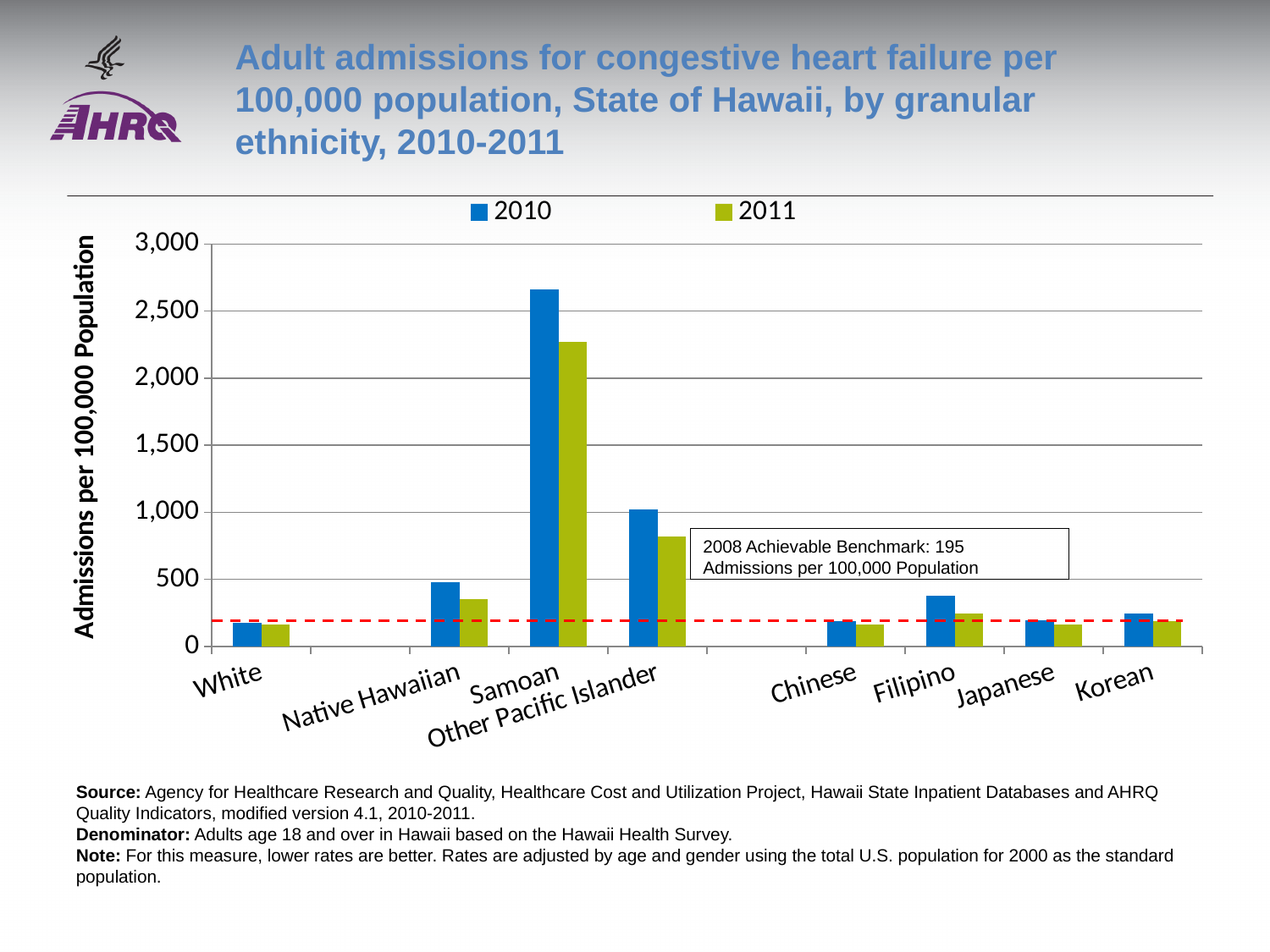

# Adult admissions for congestive heart failure per 100,000 population, State of Hawaii, by granular ethnicity, 2010-2011

### Chart

| Category | 2010 | 2011 |
|---|---|---|
| White | 177.51883028 | 162.31295934 |
|  | None | None |
| Native Hawaiian | 478.67376017 | 353.34524382 |
| Samoan | 2664.2323106 | 2270.9865126 |
| Other Pacific Islander | 1021.3607054 | 818.46482583 |
|  | None | None |
| Chinese | 190.20125297 | 165.05247624 |
| Filipino | 380.11358655 | 244.90656243 |
| Japanese | 197.11889024 | 160.26321241 |
| Korean | 247.25669372 | 187.87980443 |
2008 Achievable Benchmark: 195 Admissions per 100,000 Population
Source: Agency for Healthcare Research and Quality, Healthcare Cost and Utilization Project, Hawaii State Inpatient Databases and AHRQ Quality Indicators, modified version 4.1, 2010-2011.
Denominator: Adults age 18 and over in Hawaii based on the Hawaii Health Survey.
Note: For this measure, lower rates are better. Rates are adjusted by age and gender using the total U.S. population for 2000 as the standard population.